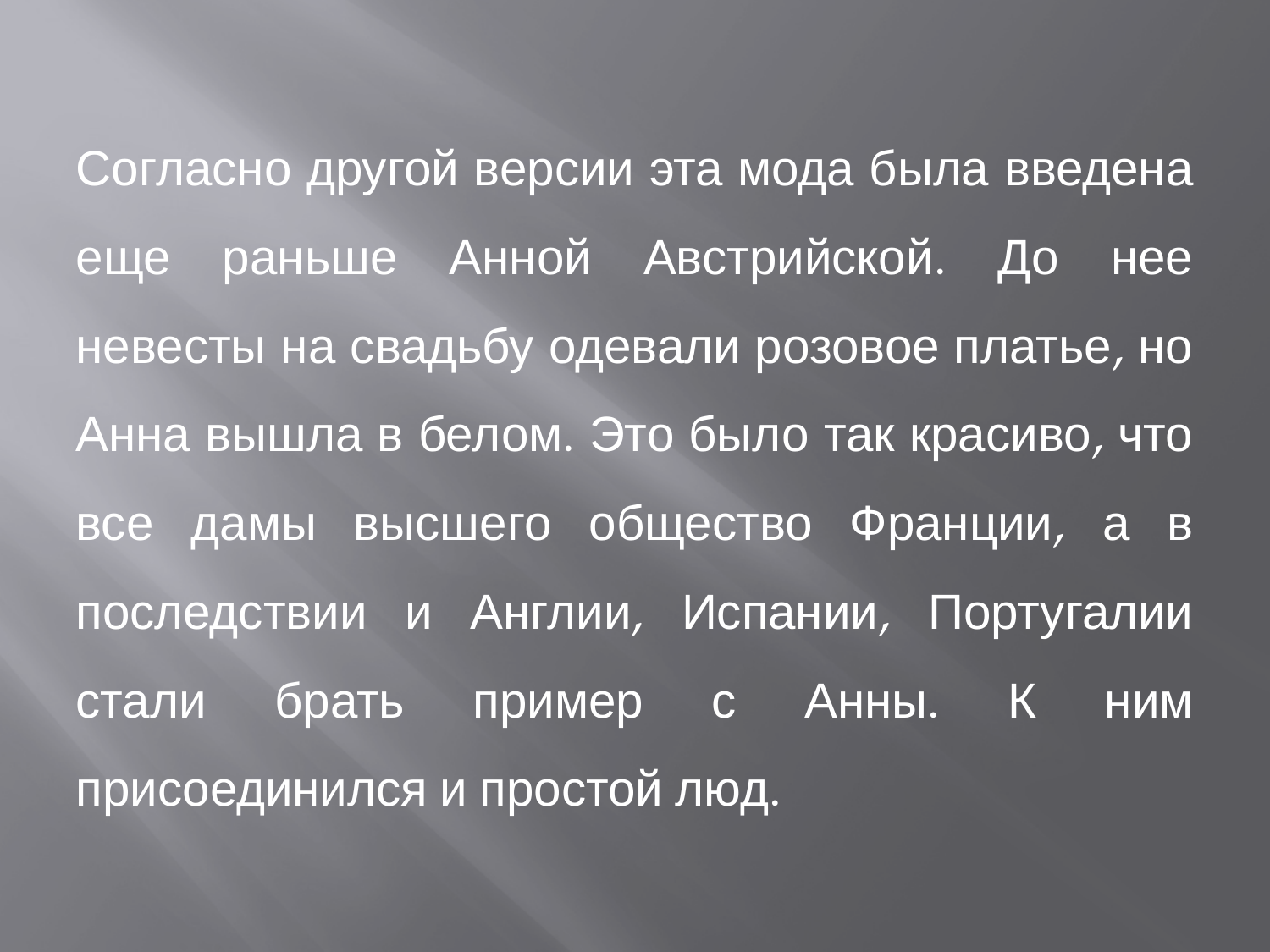

Согласно другой версии эта мода была введена еще раньше Анной Австрийской. До нее невесты на свадьбу одевали розовое платье, но Анна вышла в белом. Это было так красиво, что все дамы высшего общество Франции, а в последствии и Англии, Испании, Португалии стали брать пример с Анны. К ним присоединился и простой люд.